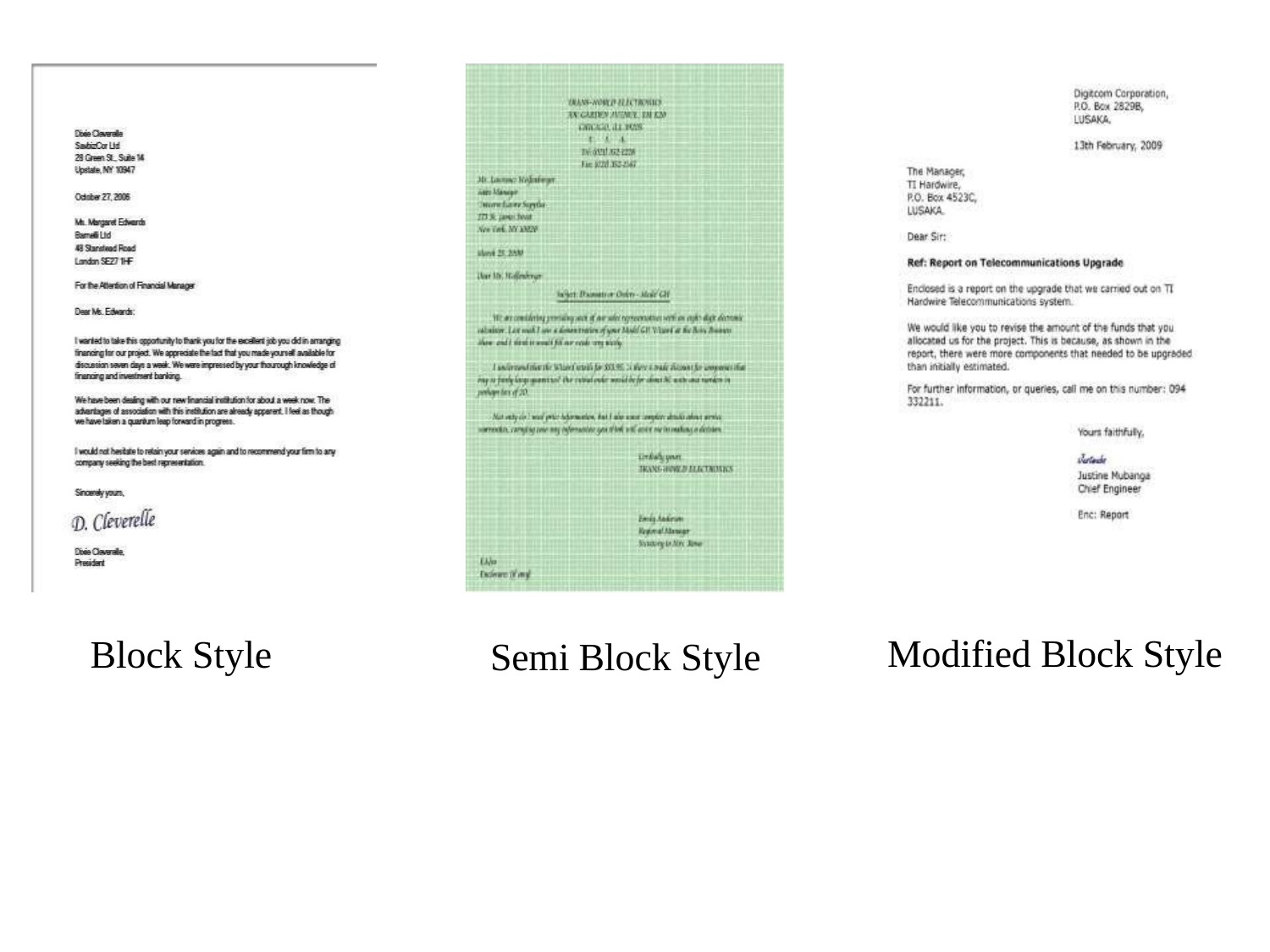

Modified Block Style
Block Style
Semi Block Style